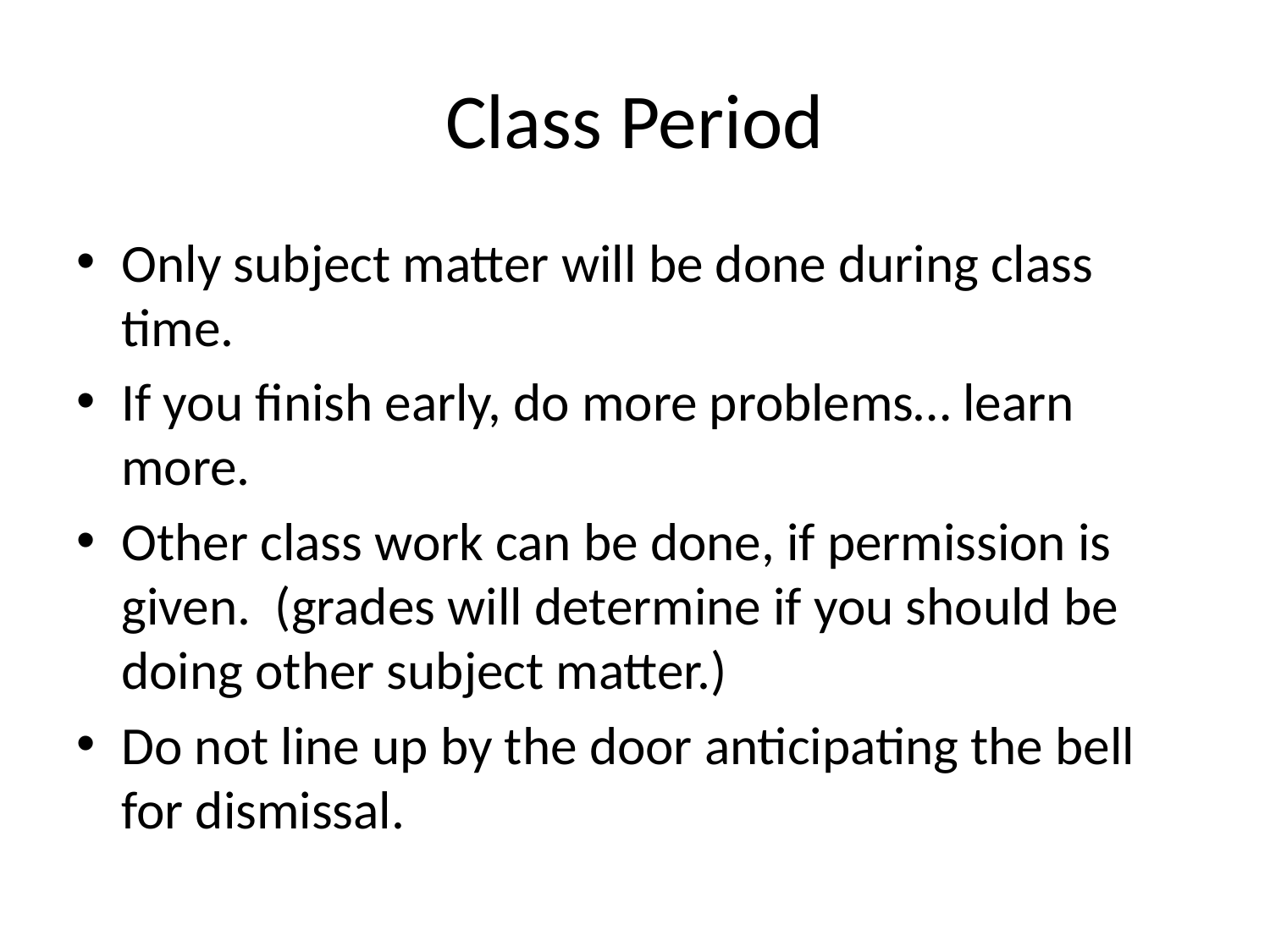

# Class Period
Only subject matter will be done during class time.
If you finish early, do more problems… learn more.
Other class work can be done, if permission is given.  (grades will determine if you should be doing other subject matter.)
Do not line up by the door anticipating the bell for dismissal.